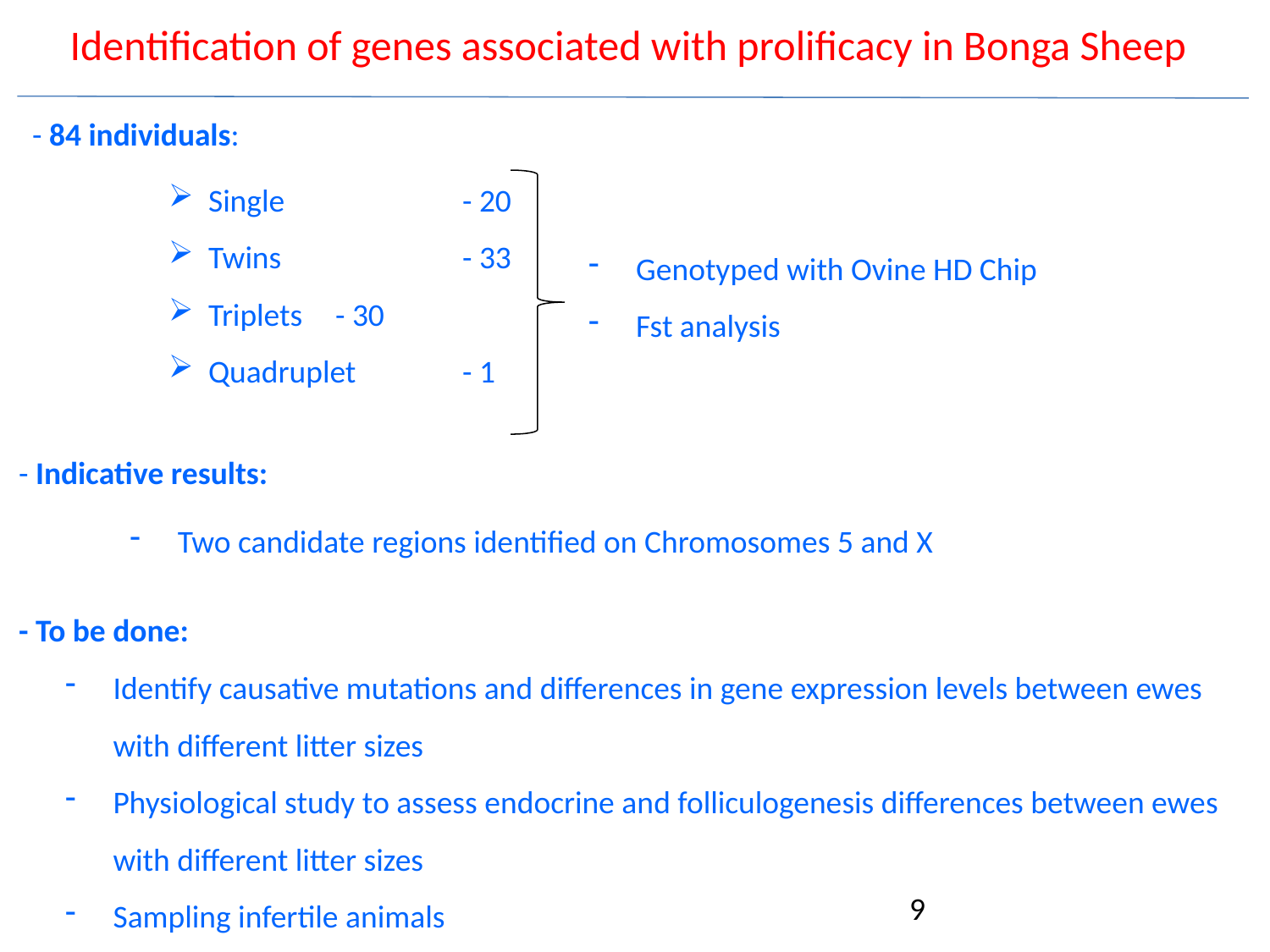

Identification of genes associated with prolificacy in Bonga Sheep
- 84 individuals:
Single		- 20
Twins		- 33
Triplets	- 30
Quadruplet 	- 1

Genotyped with Ovine HD Chip
Fst analysis
- Indicative results:
Two candidate regions identified on Chromosomes 5 and X
- To be done:
Identify causative mutations and differences in gene expression levels between ewes with different litter sizes
Physiological study to assess endocrine and folliculogenesis differences between ewes with different litter sizes
Sampling infertile animals
9